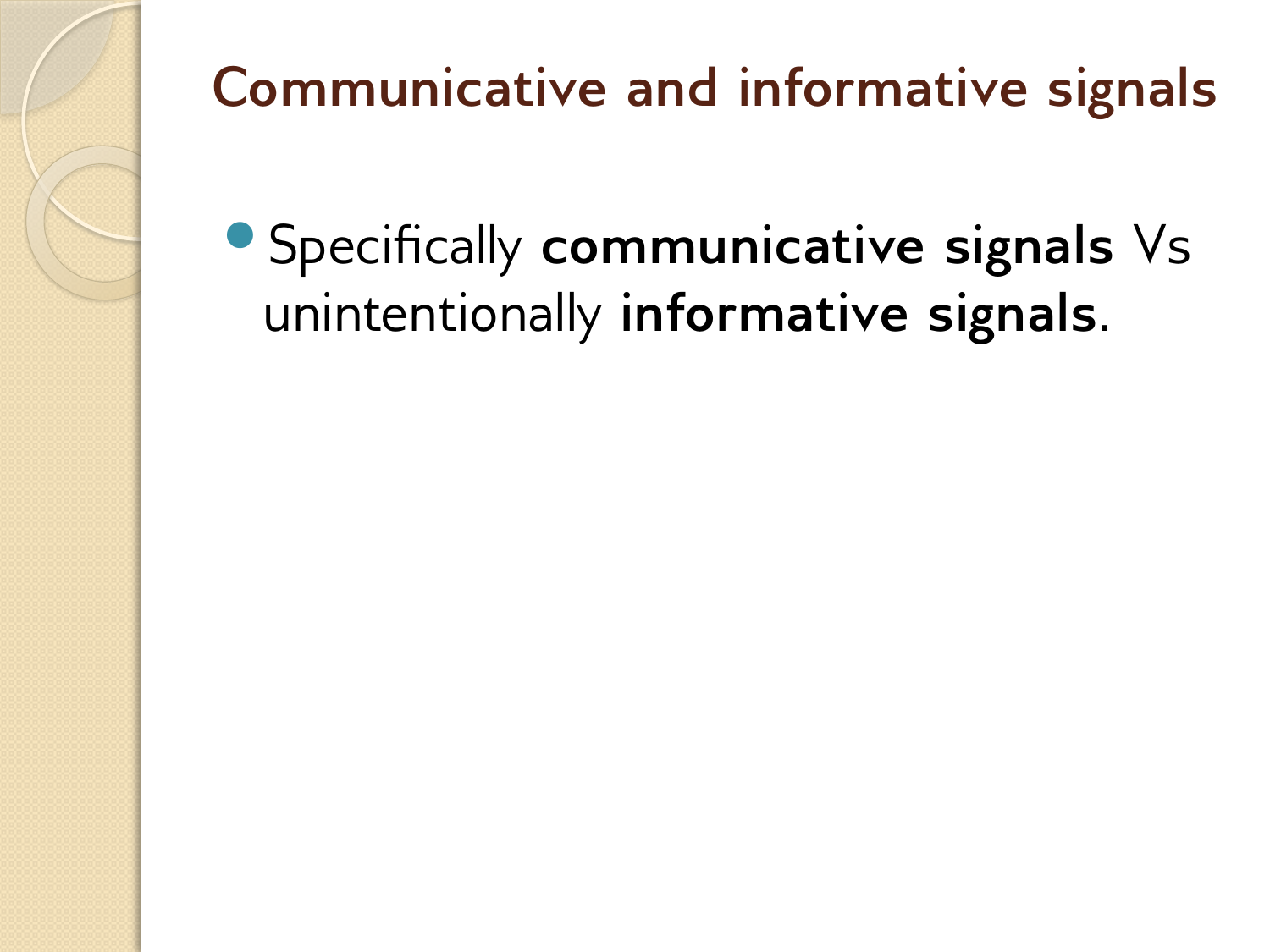

# Communicative and informative signals
Specifically communicative signals Vs unintentionally informative signals.